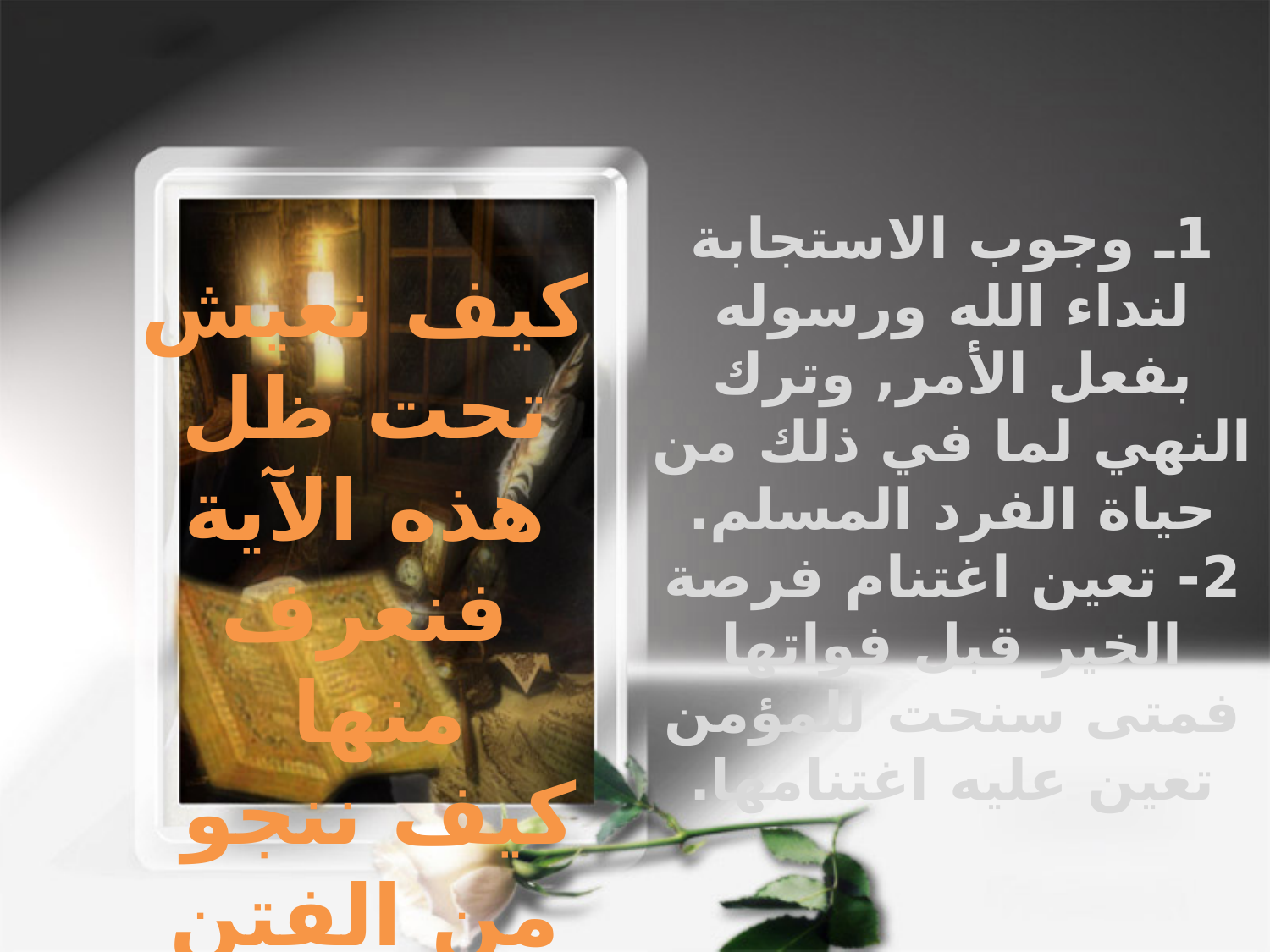

1ـ وجوب الاستجابة لنداء الله ورسوله بفعل الأمر, وترك النهي لما في ذلك من حياة الفرد المسلم.
2- تعين اغتنام فرصة الخير قبل فواتها فمتى سنحت للمؤمن تعين عليه اغتنامها.
كيف نعيش
تحت ظل هذه الآية فنعرف منها
كيف ننجو
من الفتن